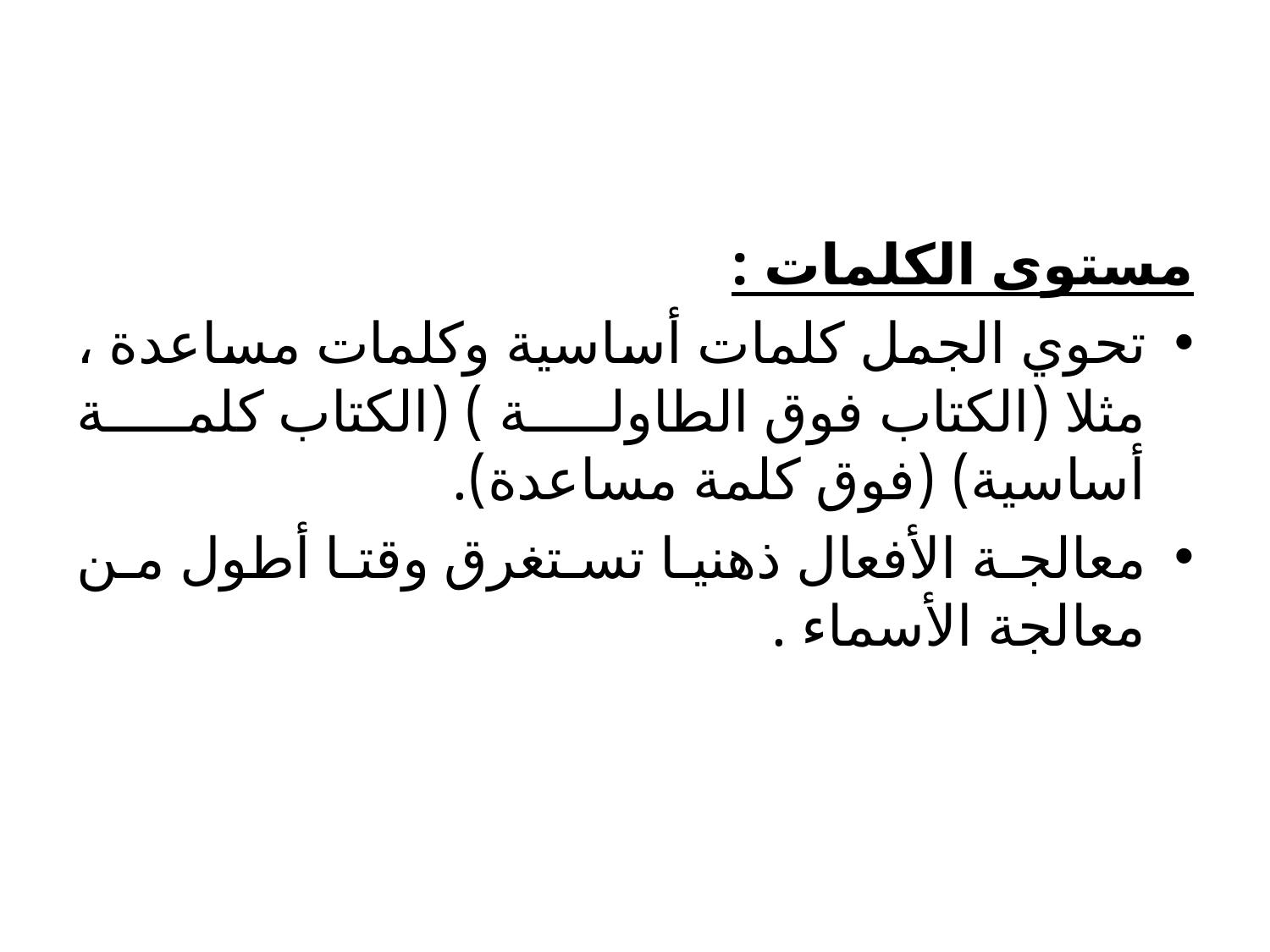

#
مستوى الكلمات :
تحوي الجمل كلمات أساسية وكلمات مساعدة ، مثلا (الكتاب فوق الطاولة ) (الكتاب كلمة أساسية) (فوق كلمة مساعدة).
معالجة الأفعال ذهنيا تستغرق وقتا أطول من معالجة الأسماء .